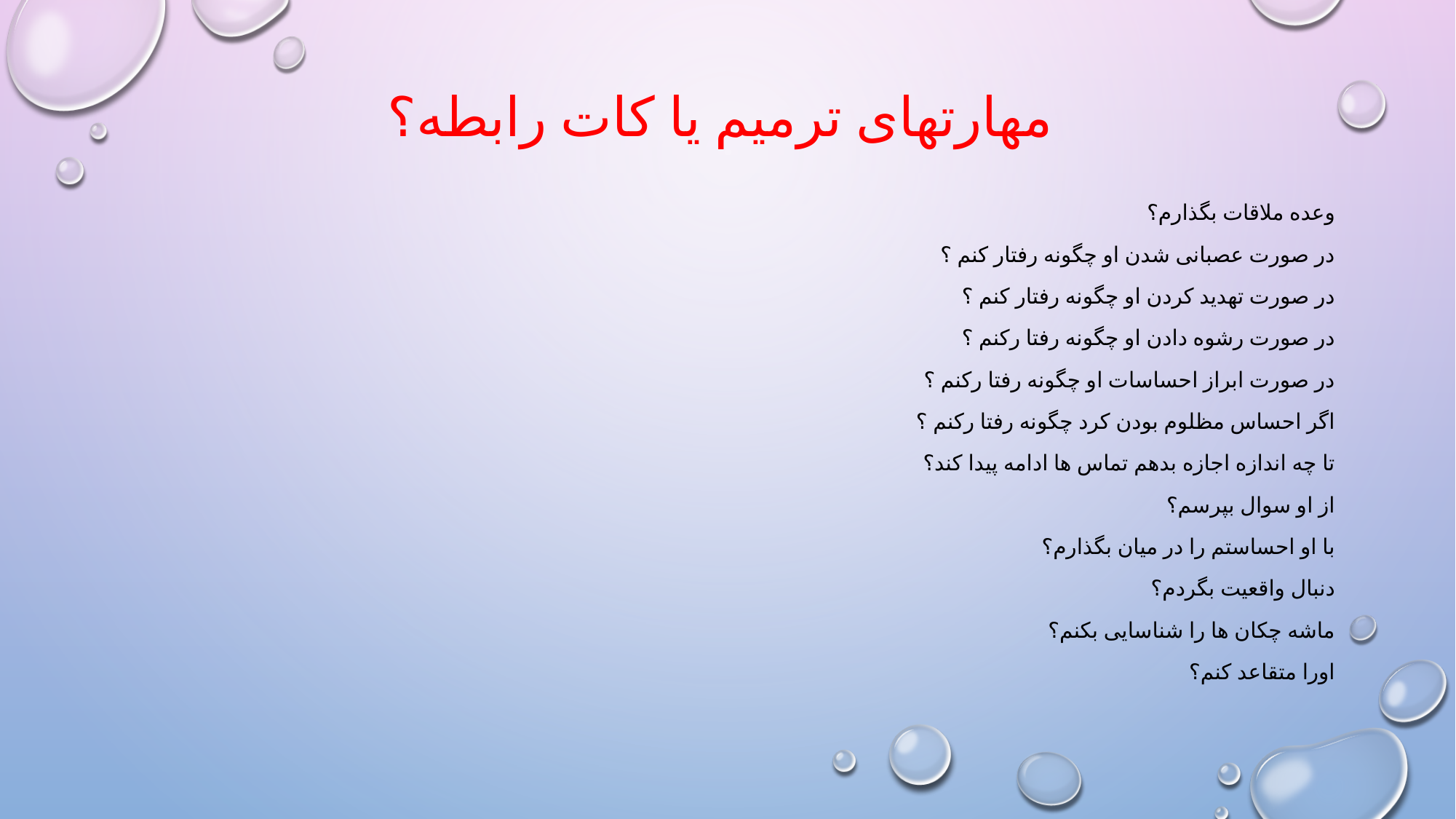

# مهارتهای ترمیم یا کات رابطه؟
وعده ملاقات بگذارم؟
در صورت عصبانی شدن او چگونه رفتار کنم ؟
در صورت تهدید کردن او چگونه رفتار کنم ؟
در صورت رشوه دادن او چگونه رفتا رکنم ؟
در صورت ابراز احساسات او چگونه رفتا رکنم ؟
اگر احساس مظلوم بودن کرد چگونه رفتا رکنم ؟
تا چه اندازه اجازه بدهم تماس ها ادامه پیدا کند؟
از او سوال بپرسم؟
با او احساستم را در میان بگذارم؟
دنبال واقعیت بگردم؟
ماشه چکان ها را شناسایی بکنم؟
اورا متقاعد کنم؟